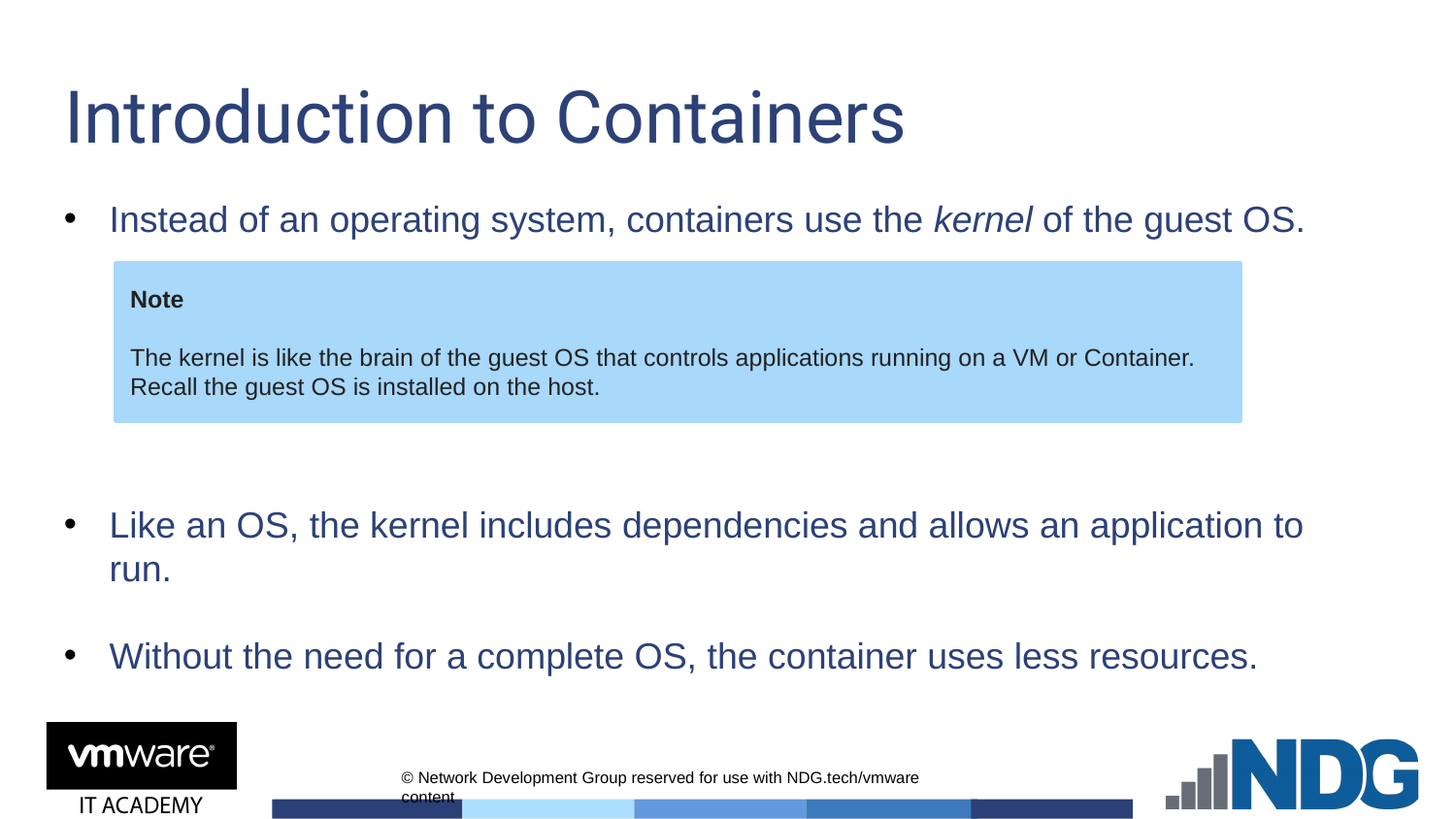

# Introduction to Containers
Instead of an operating system, containers use the kernel of the guest OS.

Like an OS, the kernel includes dependencies and allows an application to run.

Without the need for a complete OS, the container uses less resources.

Note

The kernel is like the brain of the guest OS that controls applications running on a VM or Container. Recall the guest OS is installed on the host.